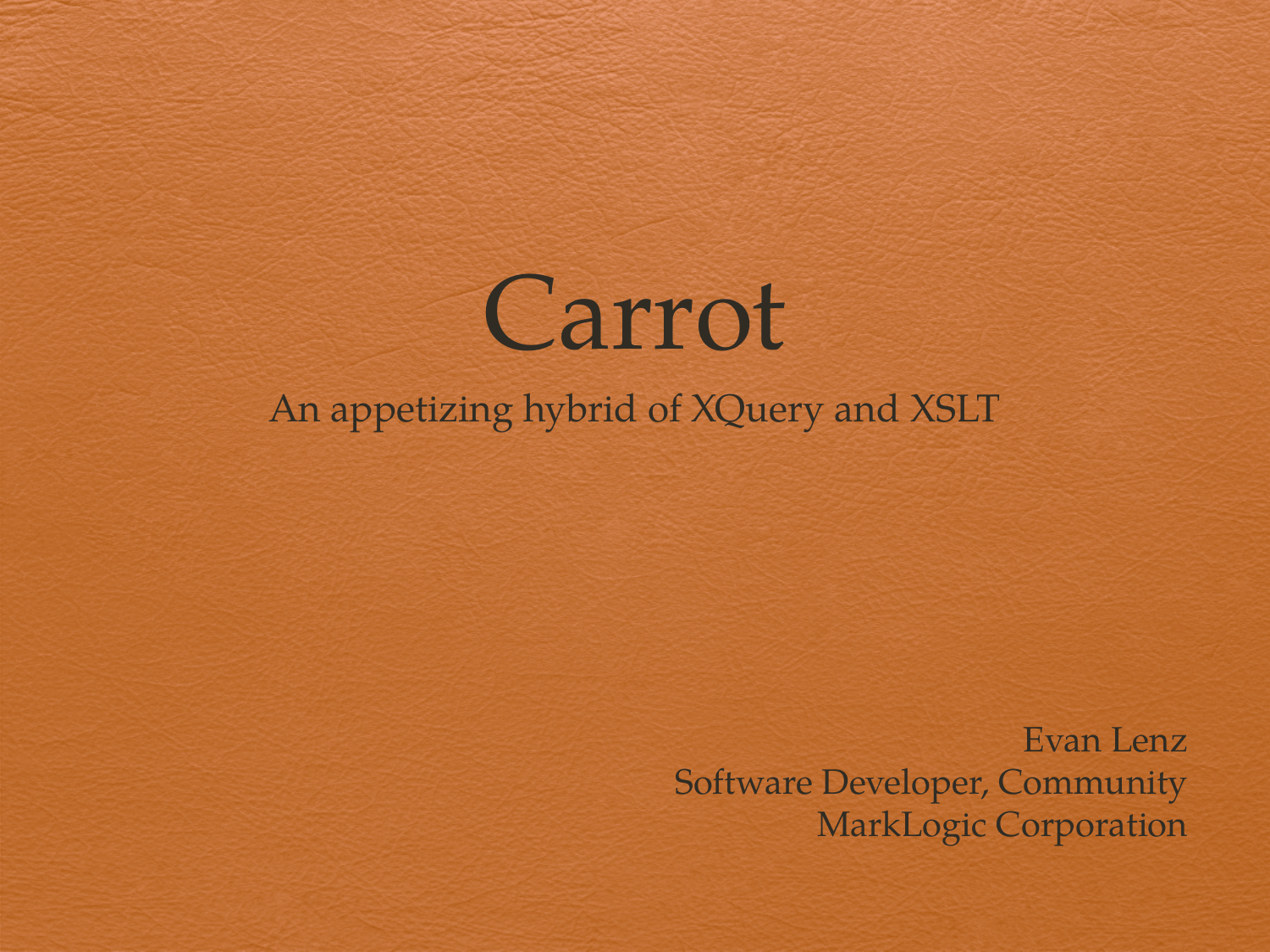

# Carrot
An appetizing hybrid of XQuery and XSLT
Evan Lenz
Software Developer, Community
MarkLogic Corporation